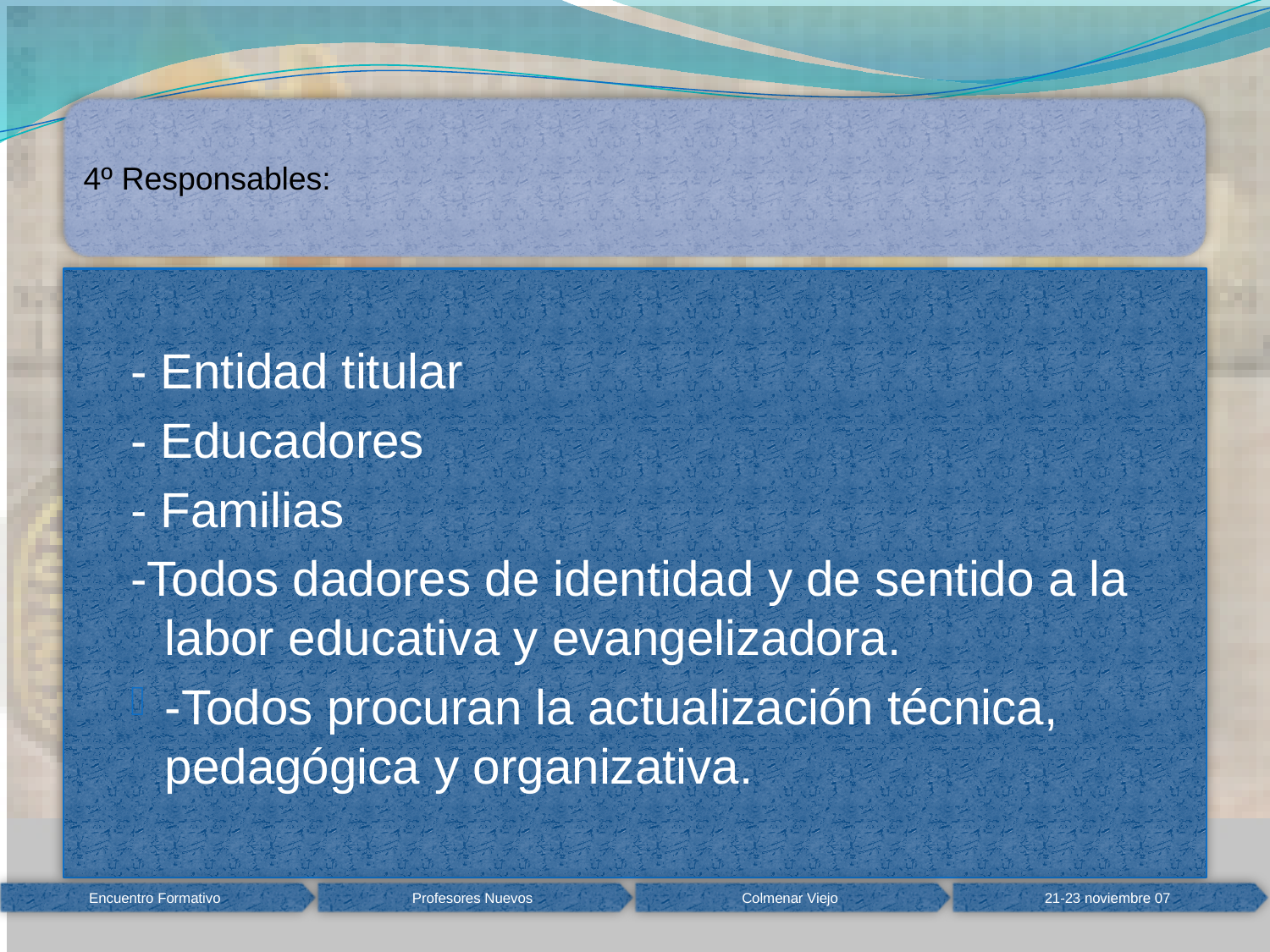

4º Responsables:

- Entidad titular
- Educadores
- Familias
-Todos dadores de identidad y de sentido a la labor educativa y evangelizadora.
-Todos procuran la actualización técnica, pedagógica y organizativa.
21-23 noviembre 07
Encuentro Formativo
Profesores Nuevos
Colmenar Viejo